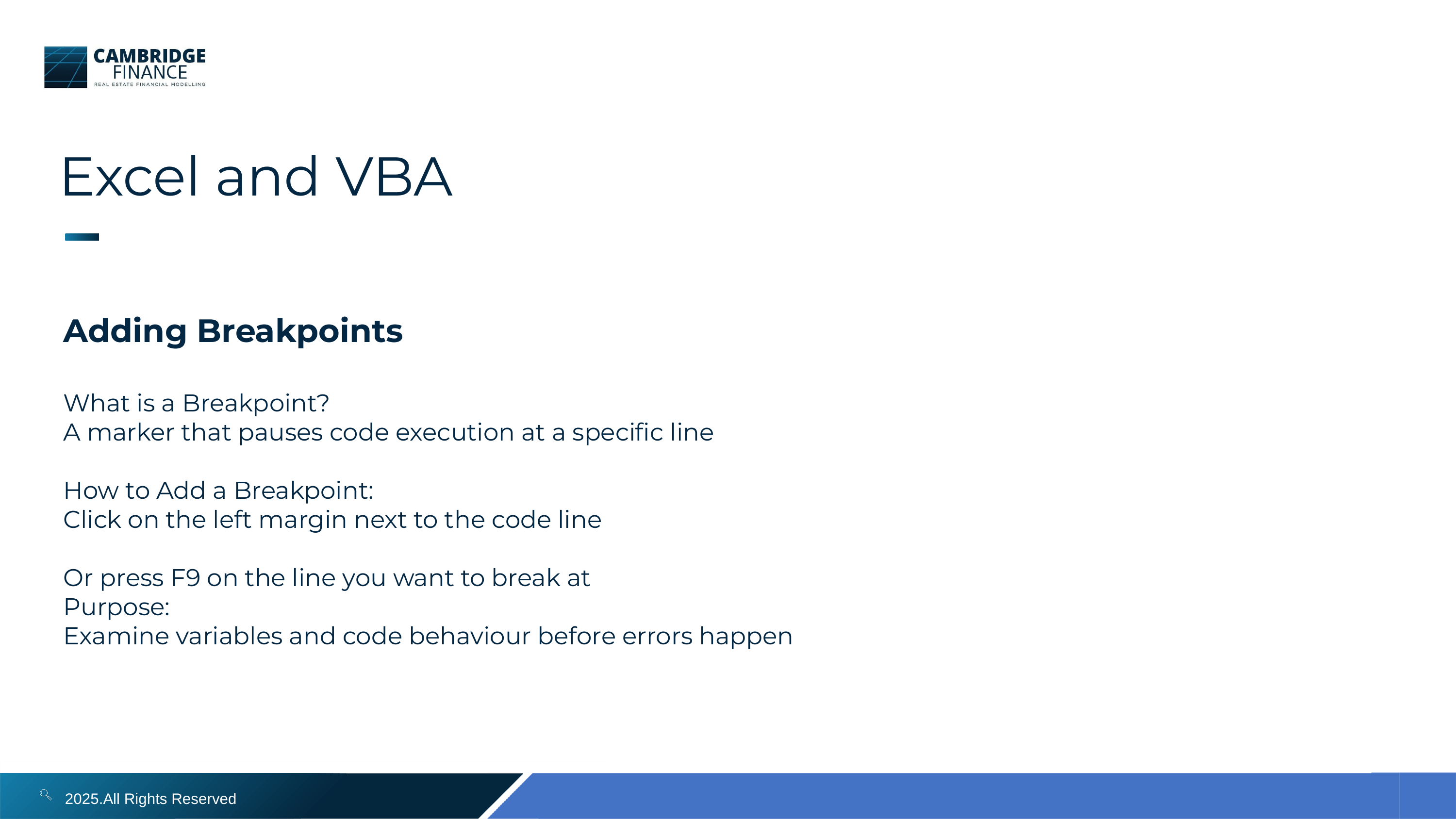

Excel and VBA
Adding Breakpoints
What is a Breakpoint?
A marker that pauses code execution at a specific line

How to Add a Breakpoint:
Click on the left margin next to the code line

Or press F9 on the line you want to break at
Purpose:
Examine variables and code behaviour before errors happen

2025.All Rights Reserved